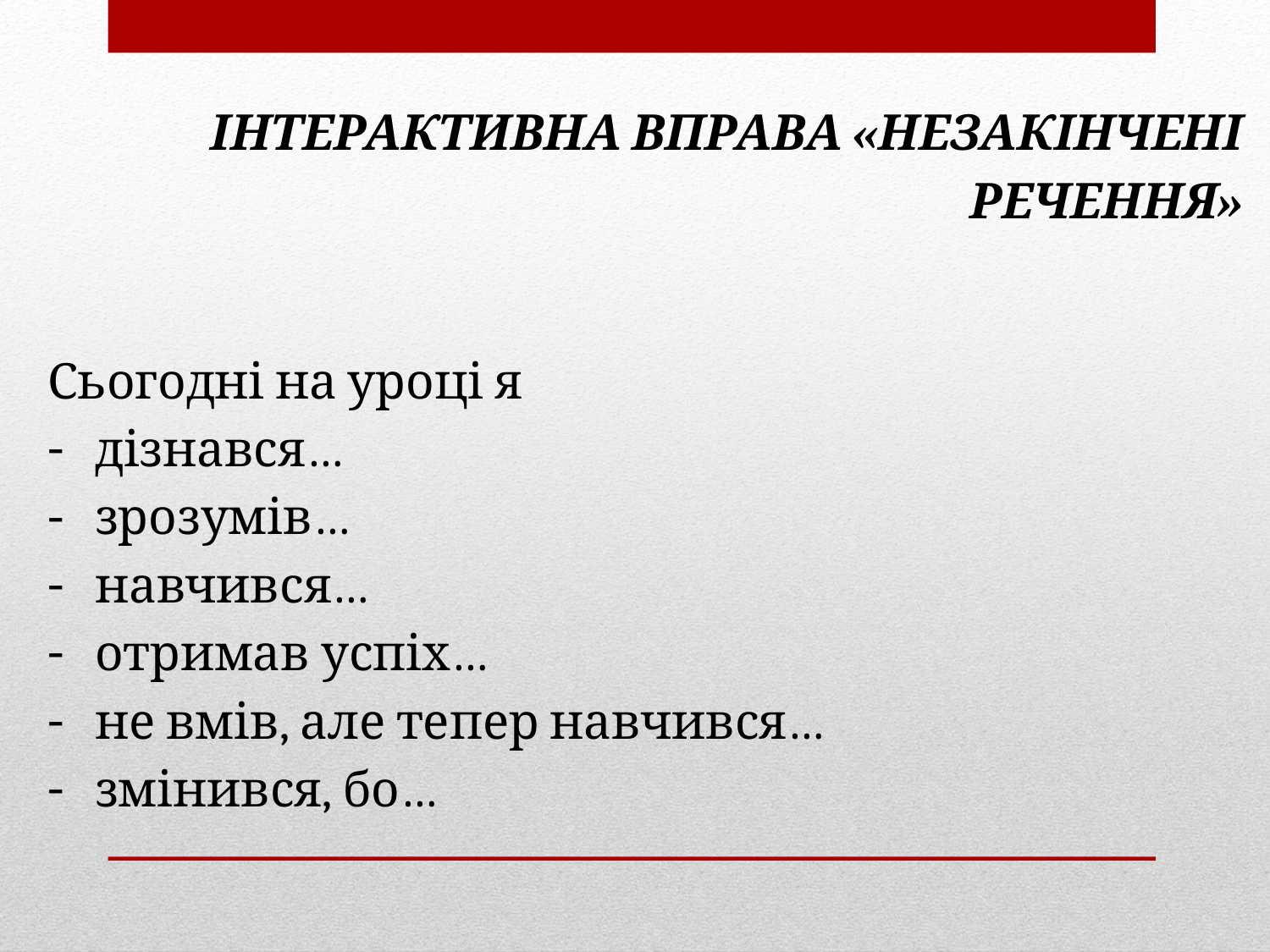

ІНТЕРАКТИВНА ВПРАВА «НЕЗАКІНЧЕНІ РЕЧЕННЯ»

Сьогодні на уроці я
дізнався…
зрозумів…
навчився…
отримав успіх…
не вмів, але тепер навчився…
змінився, бо…